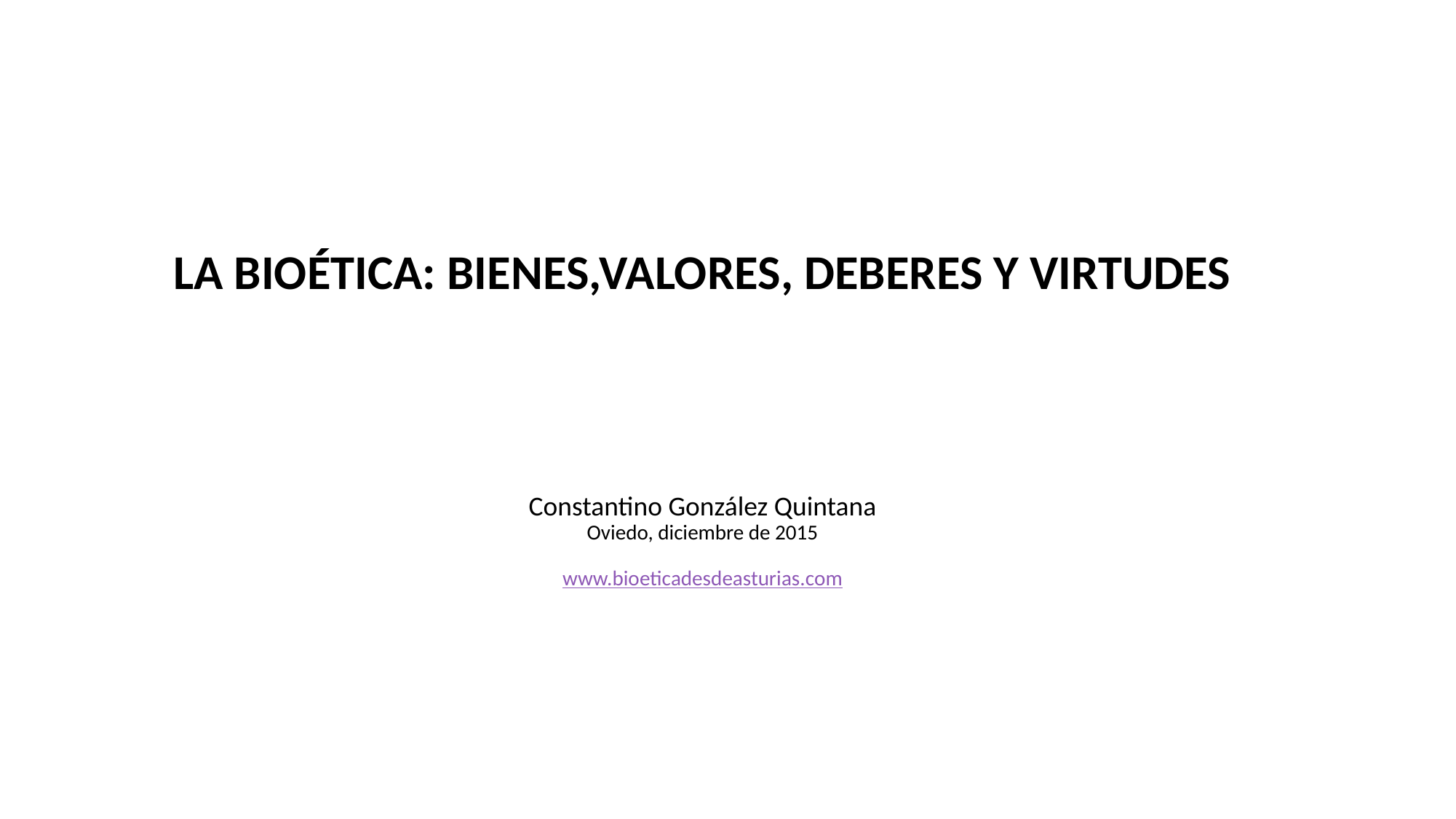

LA BIOÉTICA: BIENES,VALORES, DEBERES Y VIRTUDES
# Constantino González Quintana Oviedo, diciembre de 2015 www.bioeticadesdeasturias.com